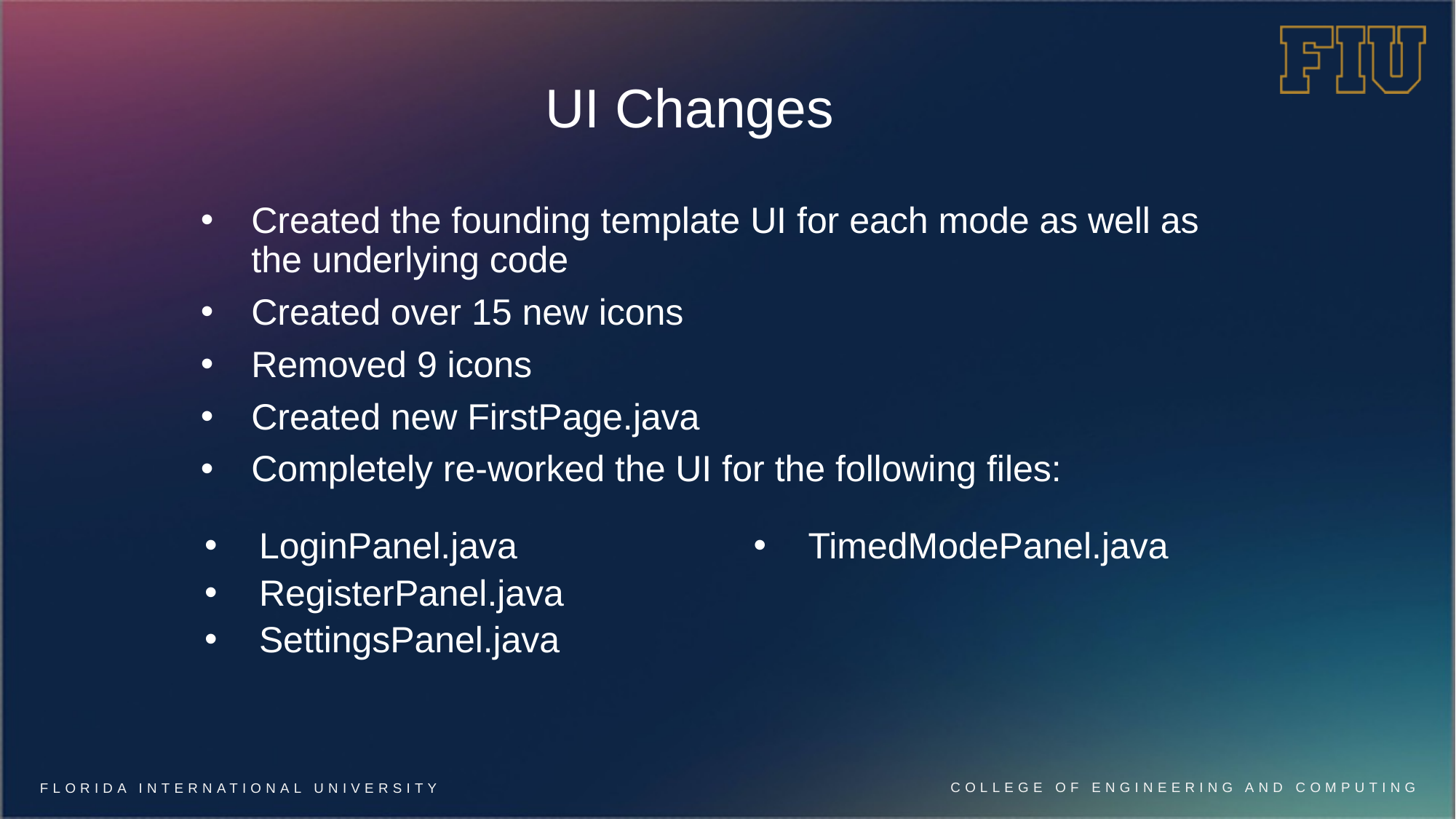

# UI Changes
Created the founding template UI for each mode as well as the underlying code
Created over 15 new icons
Removed 9 icons
Created new FirstPage.java
Completely re-worked the UI for the following files:
LoginPanel.java
RegisterPanel.java
SettingsPanel.java
TimedModePanel.java